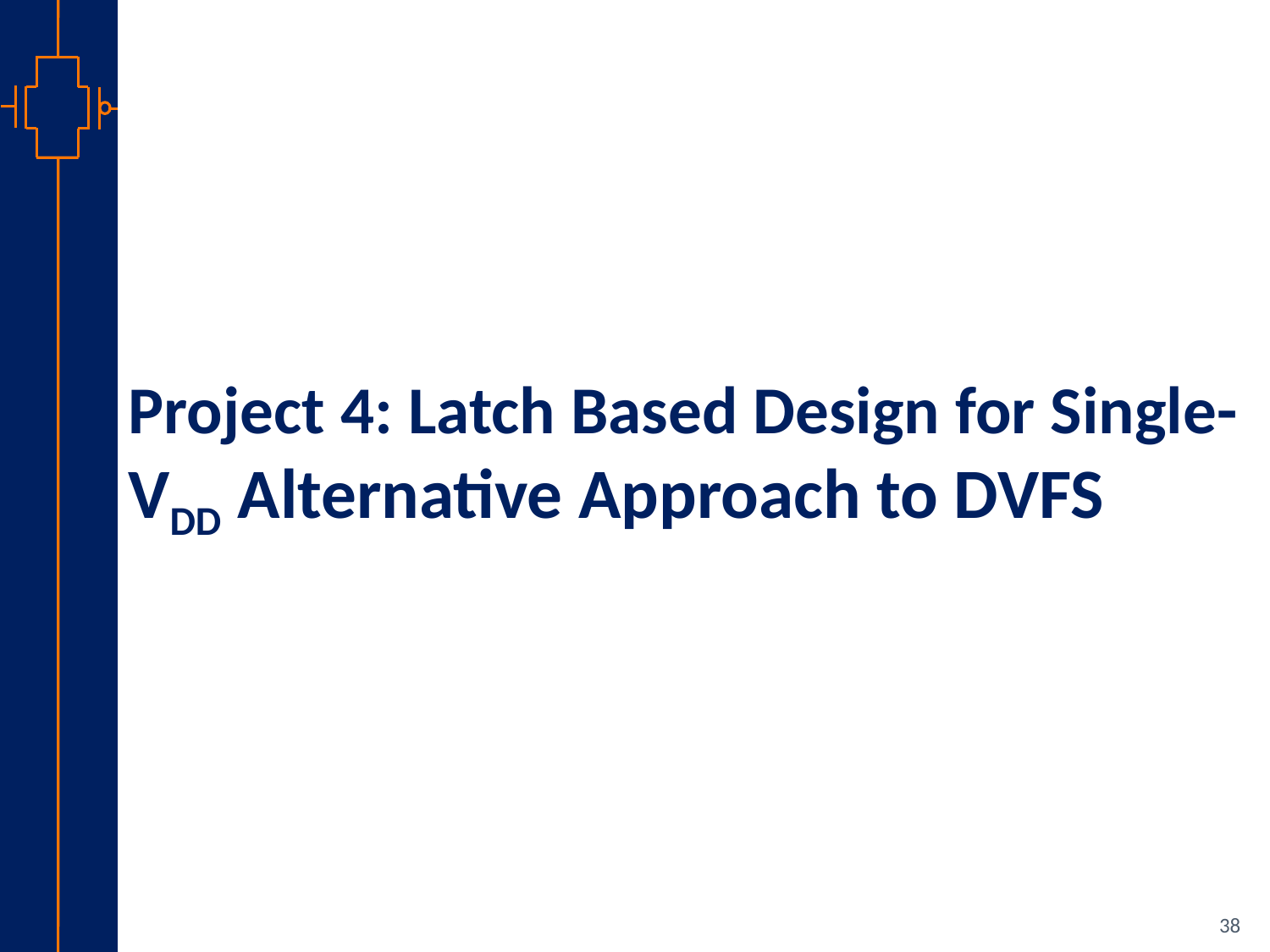

# Project 4: Latch Based Design for Single-VDD Alternative Approach to DVFS
38